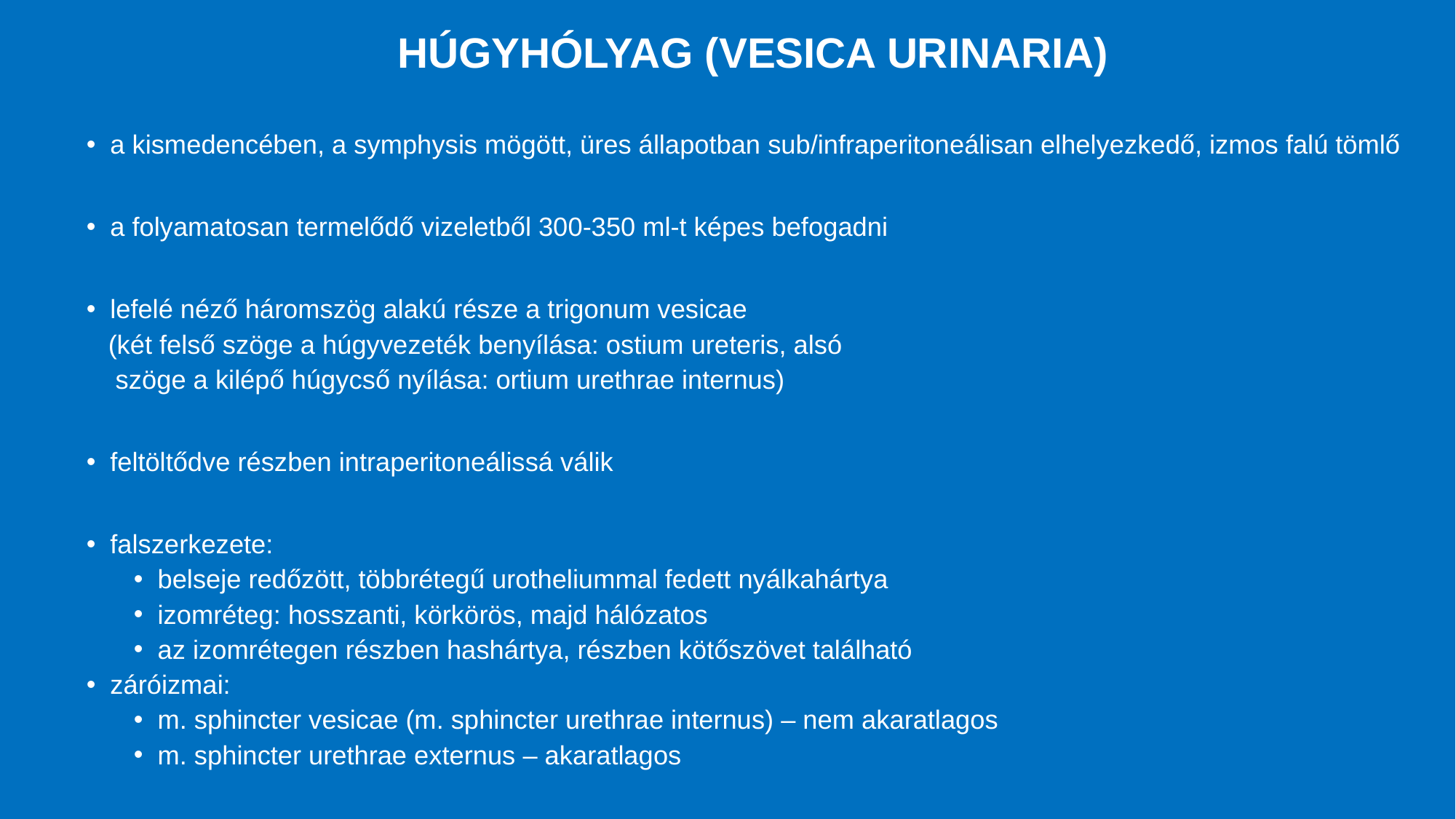

# Húgyhólyag (vesica urinaria)
a kismedencében, a symphysis mögött, üres állapotban sub/infraperitoneálisan elhelyezkedő, izmos falú tömlő

a folyamatosan termelődő vizeletből 300-350 ml-t képes befogadni

lefelé néző háromszög alakú része a trigonum vesicae
   (két felső szöge a húgyvezeték benyílása: ostium ureteris, alsó
    szöge a kilépő húgycső nyílása: ortium urethrae internus)

feltöltődve részben intraperitoneálissá válik

falszerkezete:
belseje redőzött, többrétegű urotheliummal fedett nyálkahártya
izomréteg: hosszanti, körkörös, majd hálózatos
az izomrétegen részben hashártya, részben kötőszövet található
záróizmai:
m. sphincter vesicae (m. sphincter urethrae internus) – nem akaratlagos
m. sphincter urethrae externus – akaratlagos